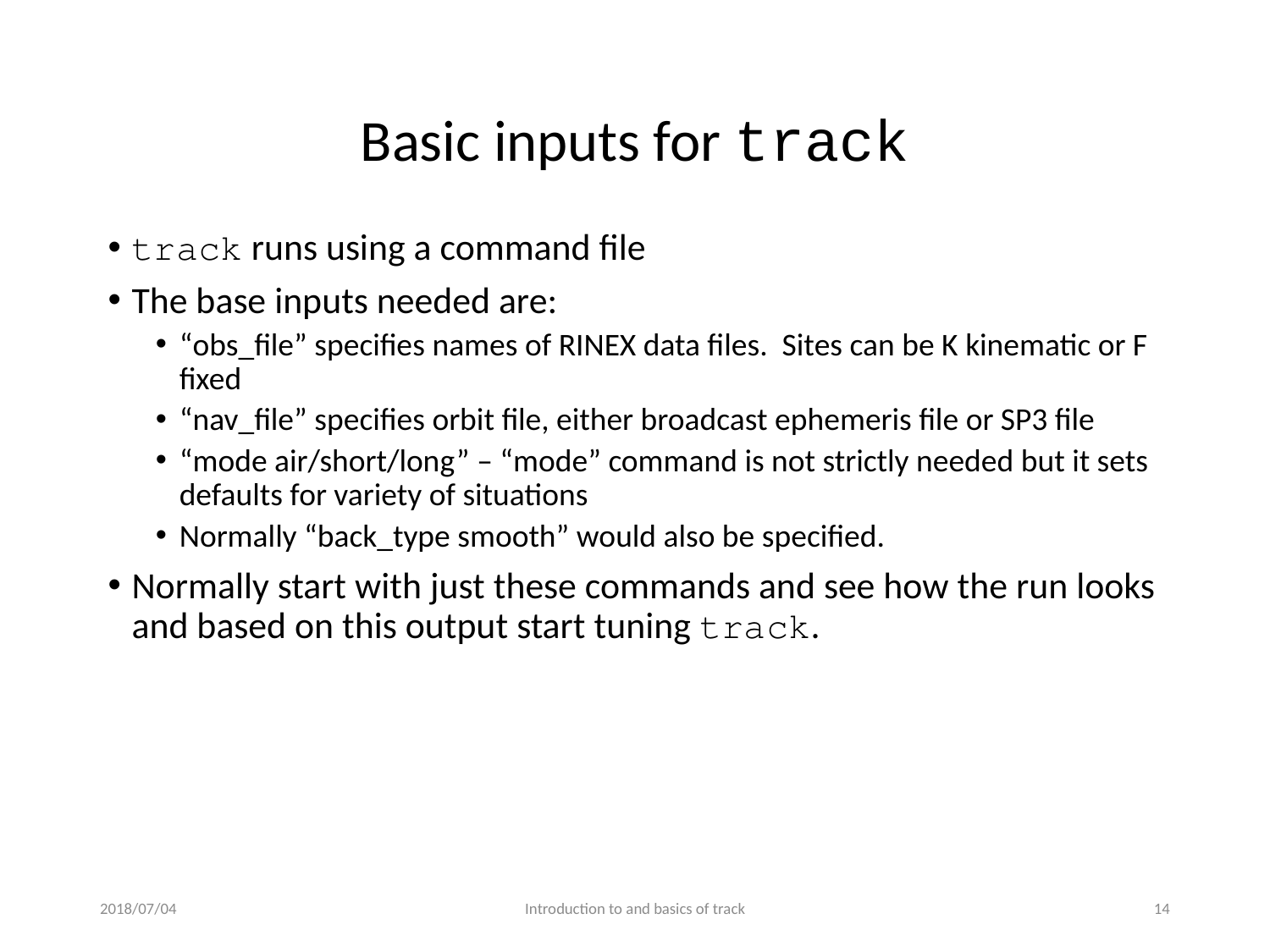

# Basic inputs for track
track runs using a command file
The base inputs needed are:
“obs_file” specifies names of RINEX data files.  Sites can be K kinematic or F fixed
“nav_file” specifies orbit file, either broadcast ephemeris file or SP3 file
“mode air/short/long” – “mode” command is not strictly needed but it sets defaults for variety of situations
Normally “back_type smooth” would also be specified.
Normally start with just these commands and see how the run looks and based on this output start tuning track.
2018/07/04
Introduction to and basics of track
14